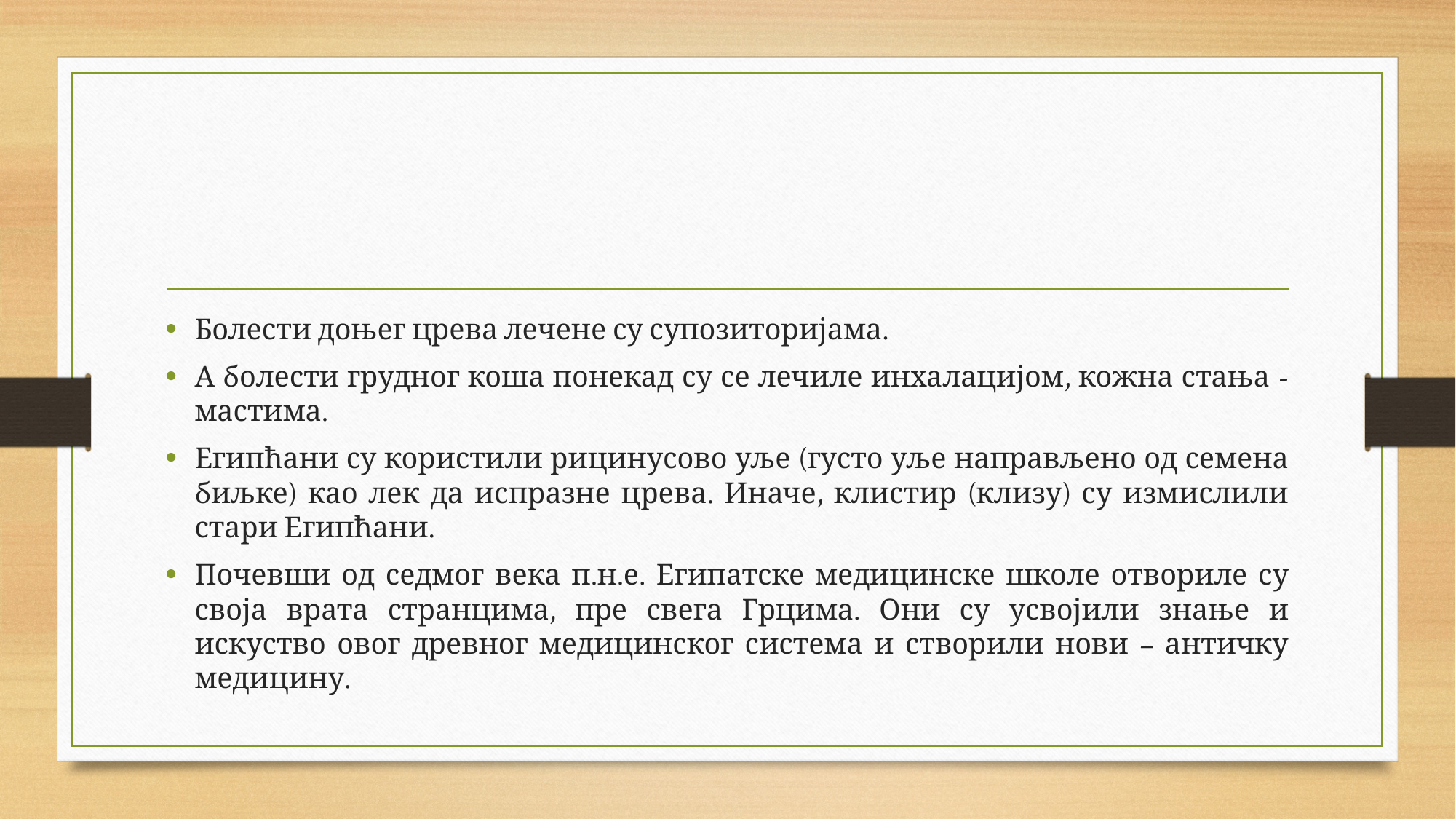

Болести доњег црева лечене су супозиторијама.
А болести грудног коша понекад су се лечиле инхалацијом, кожна стања - мастима.
Египћани су користили рицинусово уље (густо уље направљено од семена биљке) као лек да испразне црева. Иначе, клистир (клизу) су измислили стари Египћани.
Почевши од седмог века п.н.е. Египатске медицинске школе отвориле су своја врата странцима, пре свега Грцима. Они су усвојили знање и искуство овог древног медицинског система и створили нови – античку медицину.